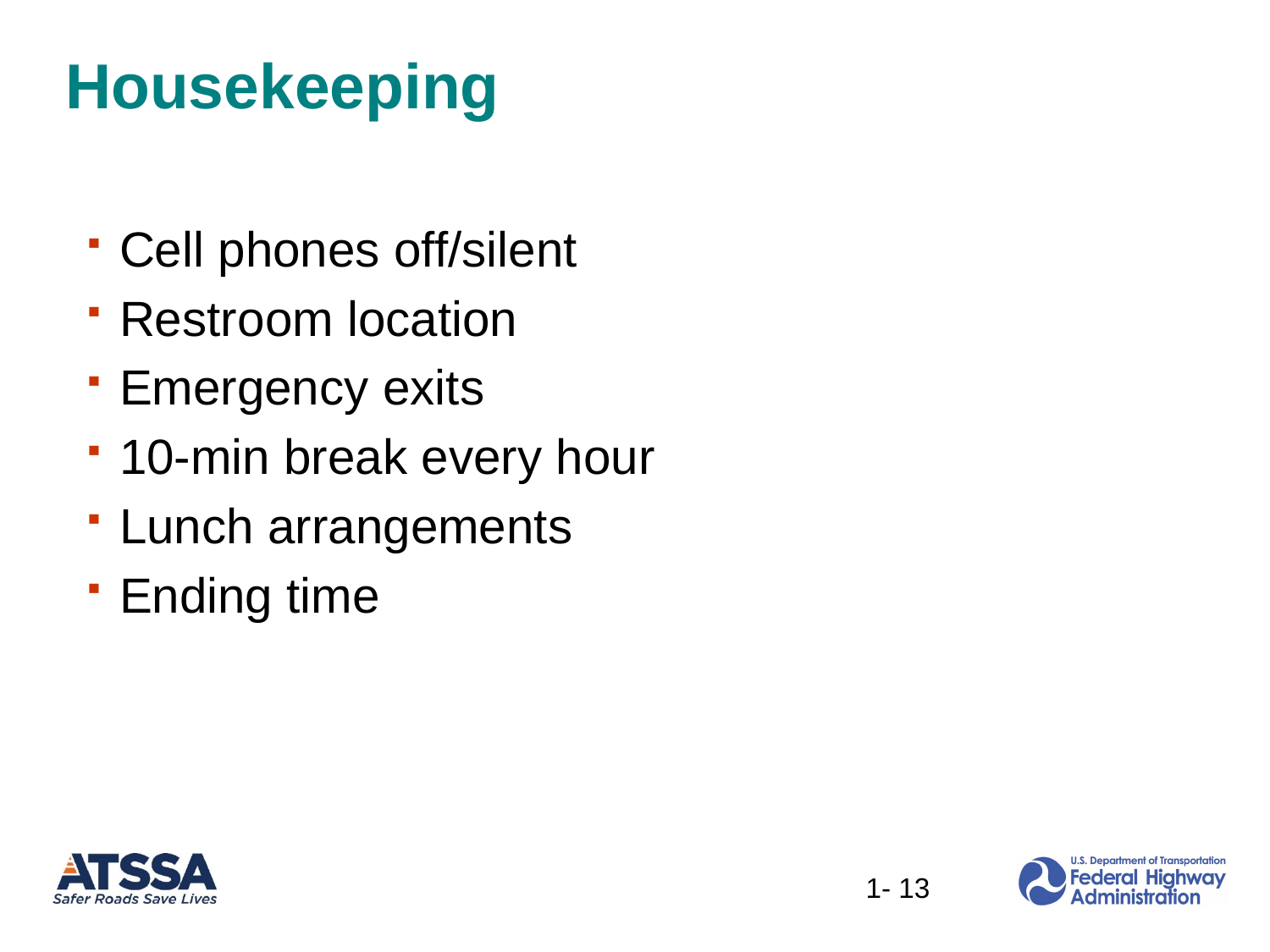

# Housekeeping
Cell phones off/silent
Restroom location
Emergency exits
10-min break every hour
Lunch arrangements
Ending time